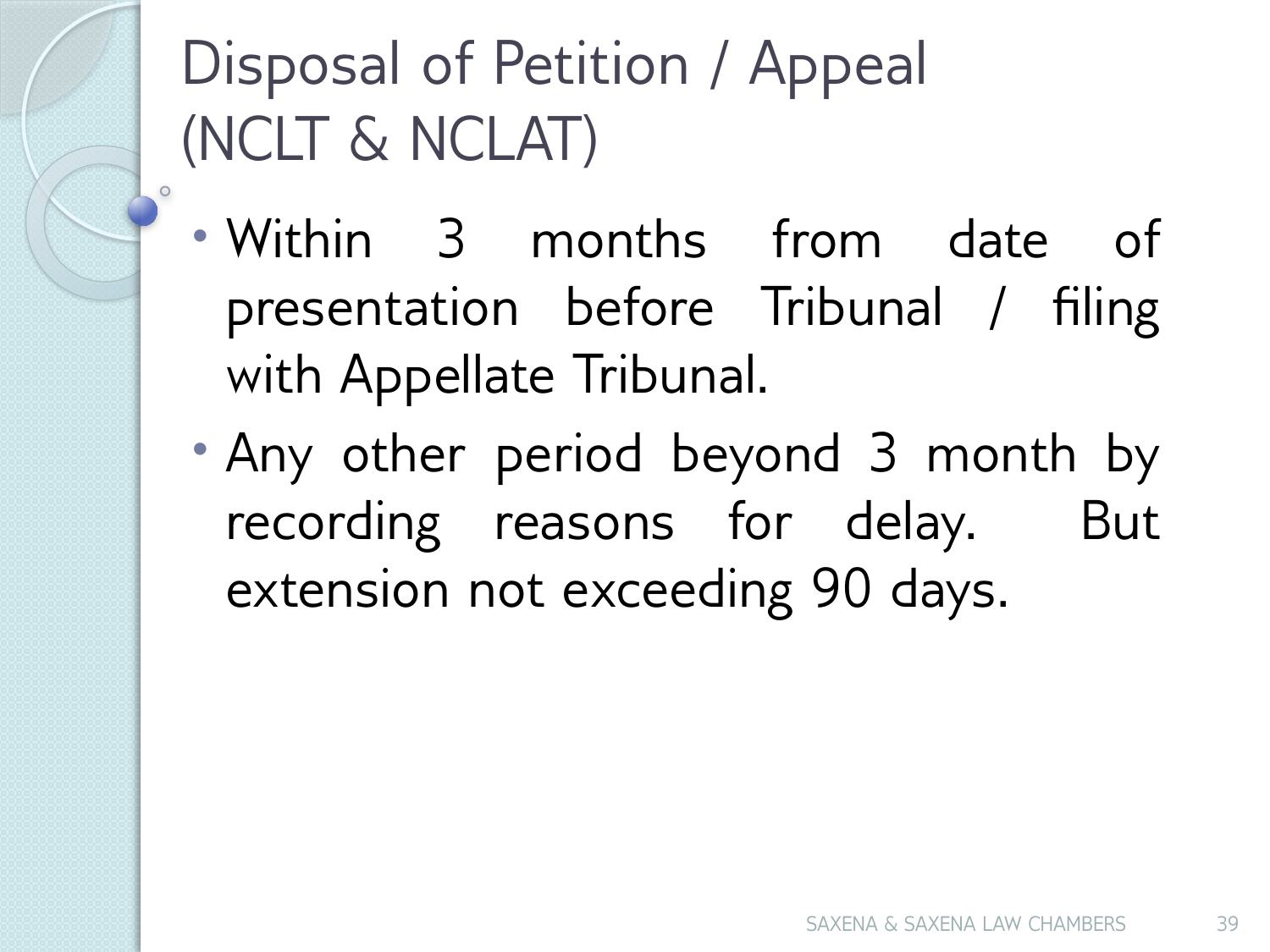

# Disposal of Petition / Appeal (NCLT & NCLAT)
Within 3 months from date of presentation before Tribunal / filing with Appellate Tribunal.
Any other period beyond 3 month by recording reasons for delay.  But extension not exceeding 90 days.

SAXENA & SAXENA LAW CHAMBERS
39